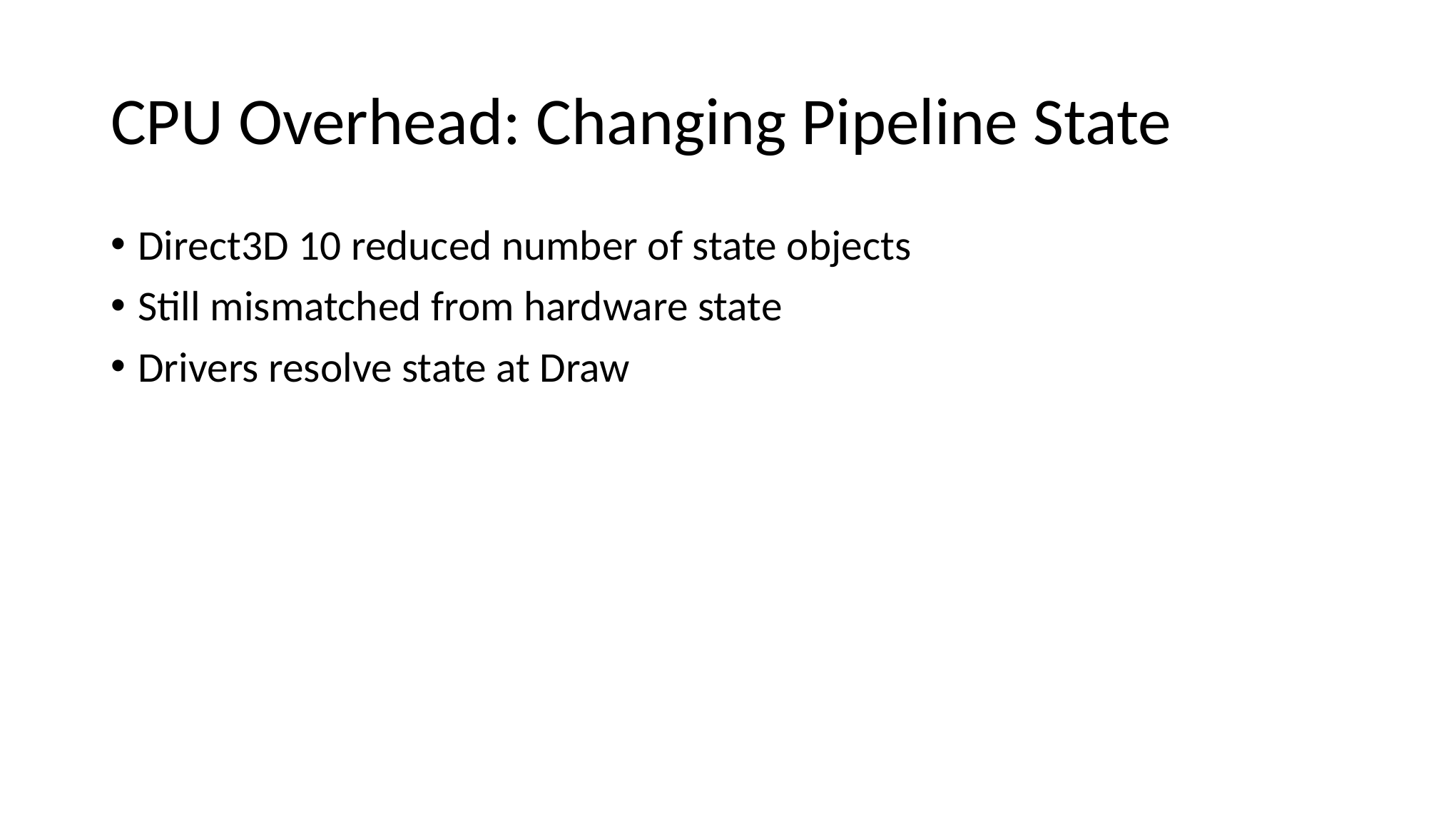

# CPU Overhead: Changing Pipeline State
Direct3D 10 reduced number of state objects
Still mismatched from hardware state
Drivers resolve state at Draw